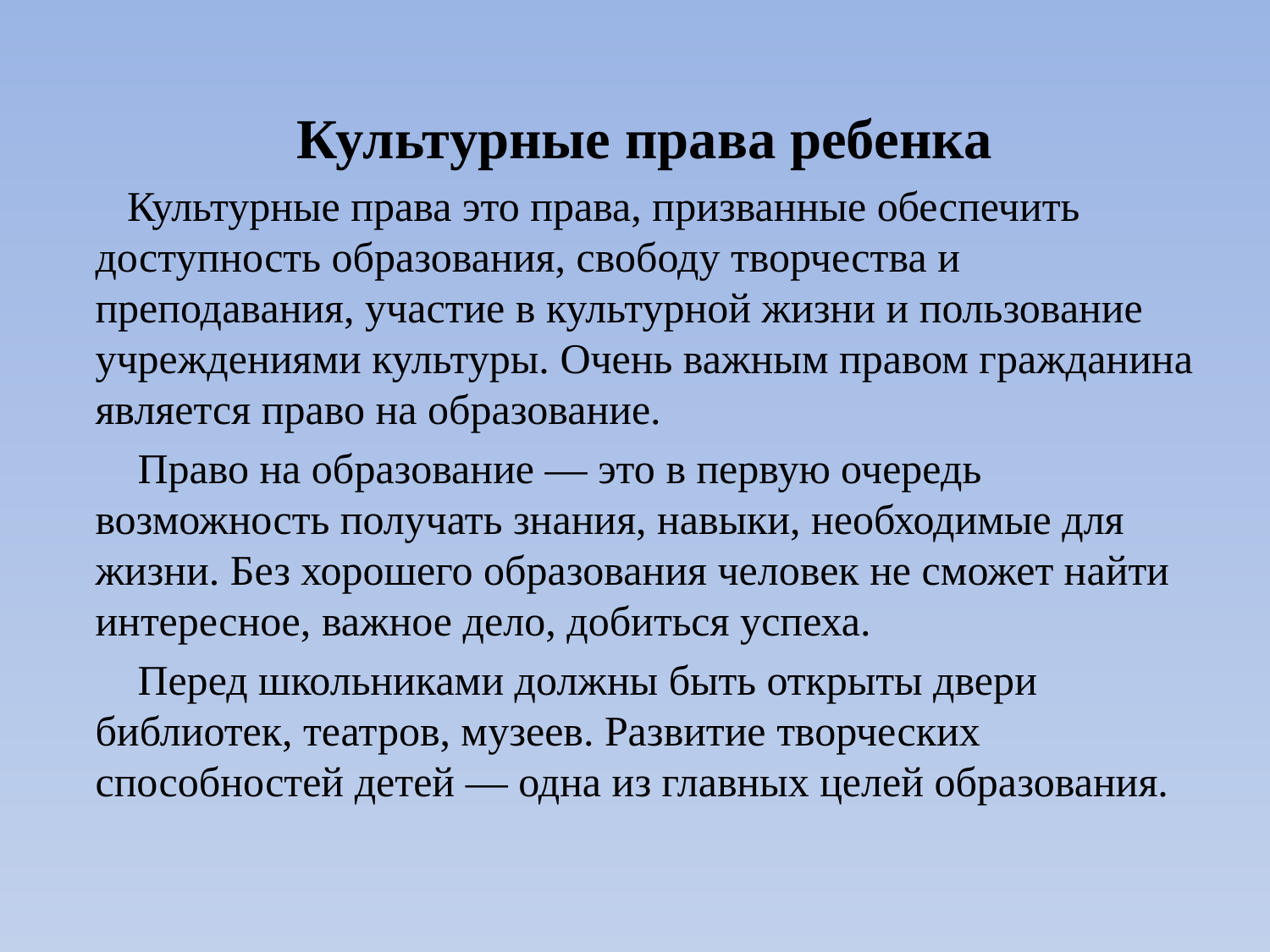

Культурные права ребенка
   Культурные права это права, призванные обеспечить доступность образования, свободу творчества и преподавания, участие в культурной жизни и пользование учреждениями культуры. Очень важным правом гражданина является право на образование.
    Право на образование — это в первую очередь возможность получать знания, навыки, необходимые для жизни. Без хорошего образования человек не сможет найти интересное, важное дело, добиться успеха.
    Перед школьниками должны быть открыты двери библиотек, театров, музеев. Развитие творческих способностей детей — одна из главных целей образования.